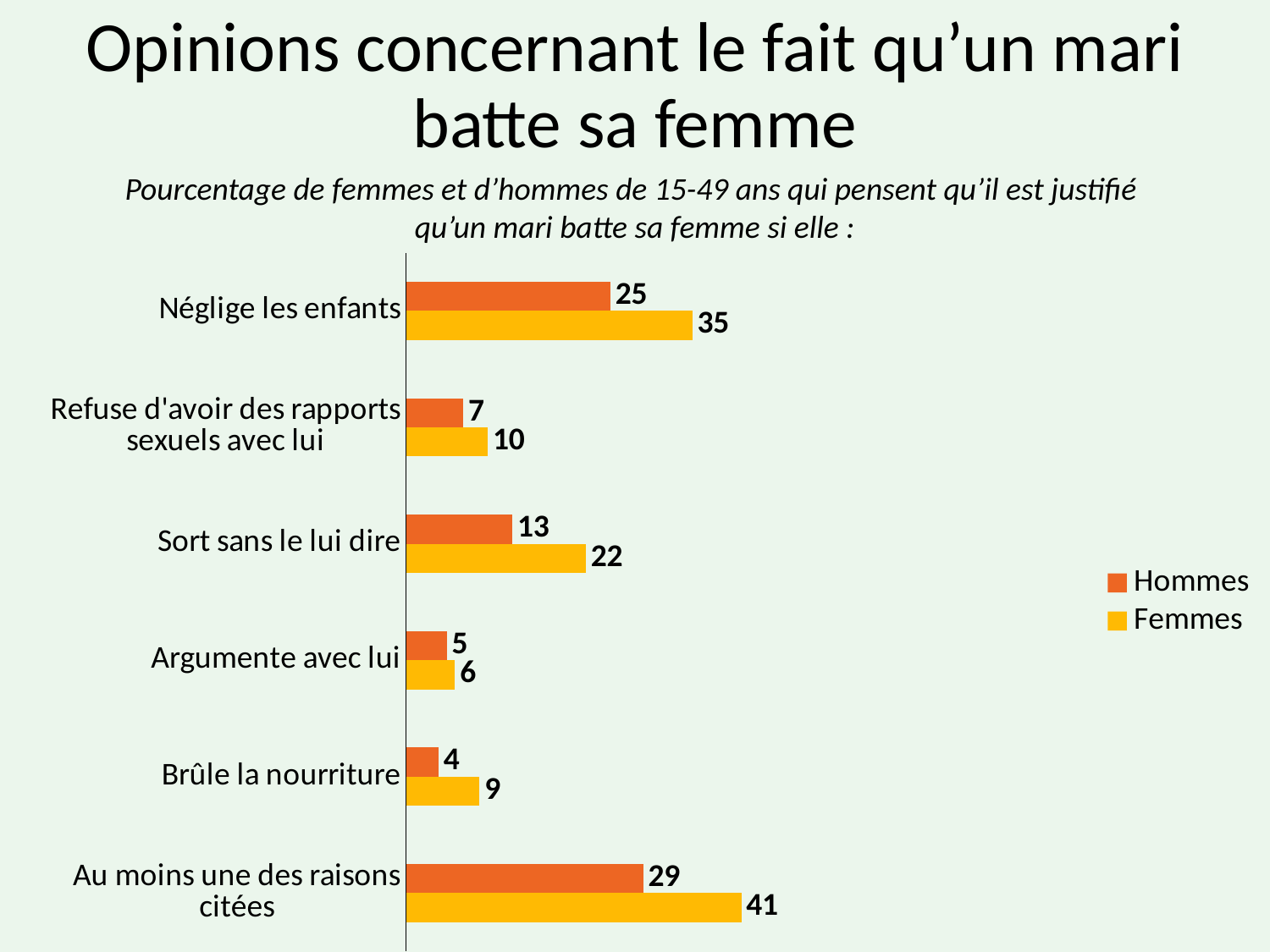

# Opinions concernant le fait qu’un mari batte sa femme
Pourcentage de femmes et d’hommes de 15-49 ans qui pensent qu’il est justifié
qu’un mari batte sa femme si elle :

### Chart

| Category | Femmes | Hommes |
|---|---|---|
| Au moins une des raisons citées | 41.0 | 29.0 |
| Brûle la nourriture | 9.0 | 4.0 |
| Argumente avec lui | 6.0 | 5.0 |
| Sort sans le lui dire | 22.0 | 13.0 |
| Refuse d'avoir des rapports sexuels avec lui | 10.0 | 7.0 |
| Néglige les enfants | 35.0 | 25.0 |